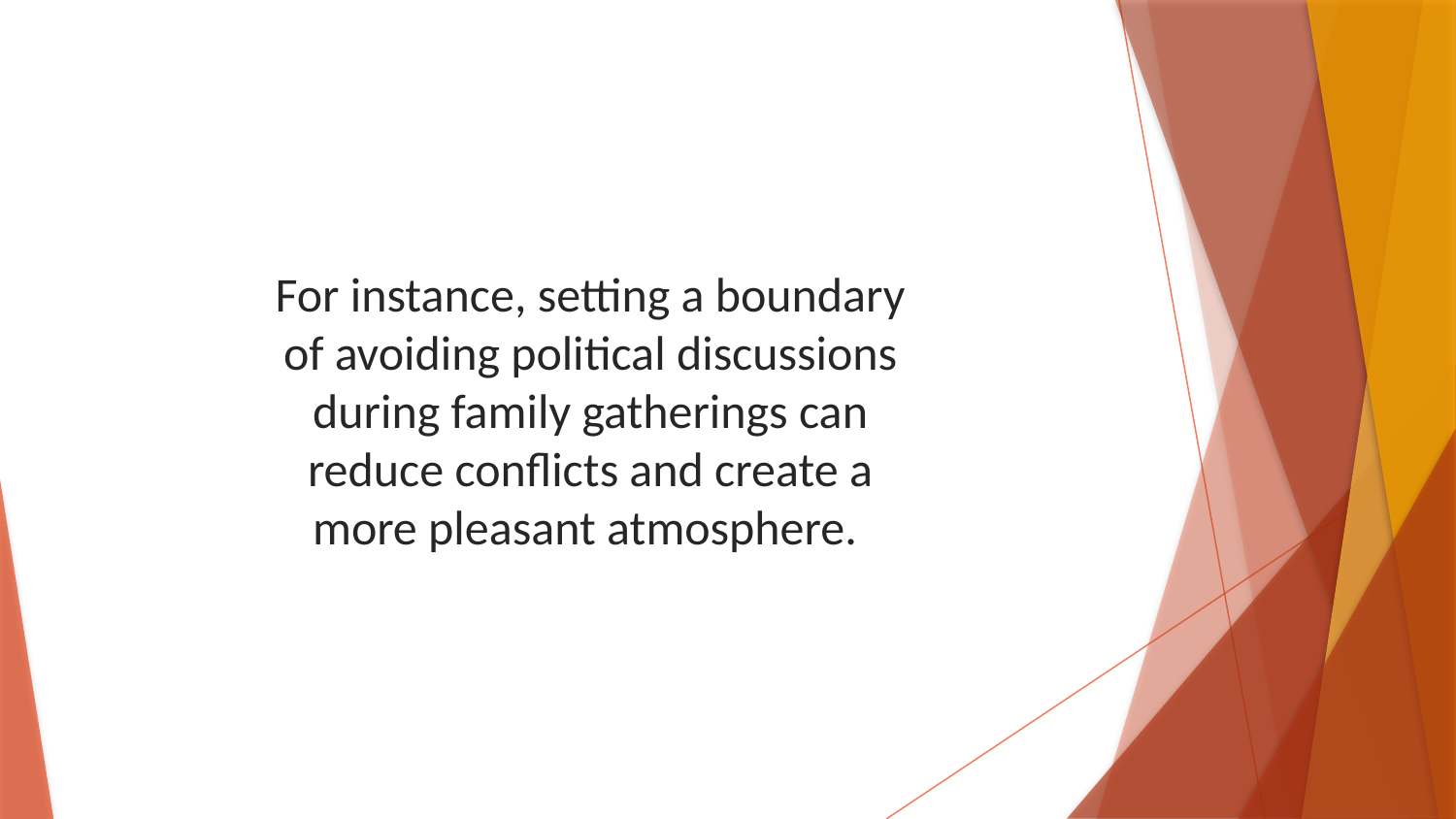

For instance, setting a boundary of avoiding political discussions during family gatherings can reduce conflicts and create a more pleasant atmosphere.